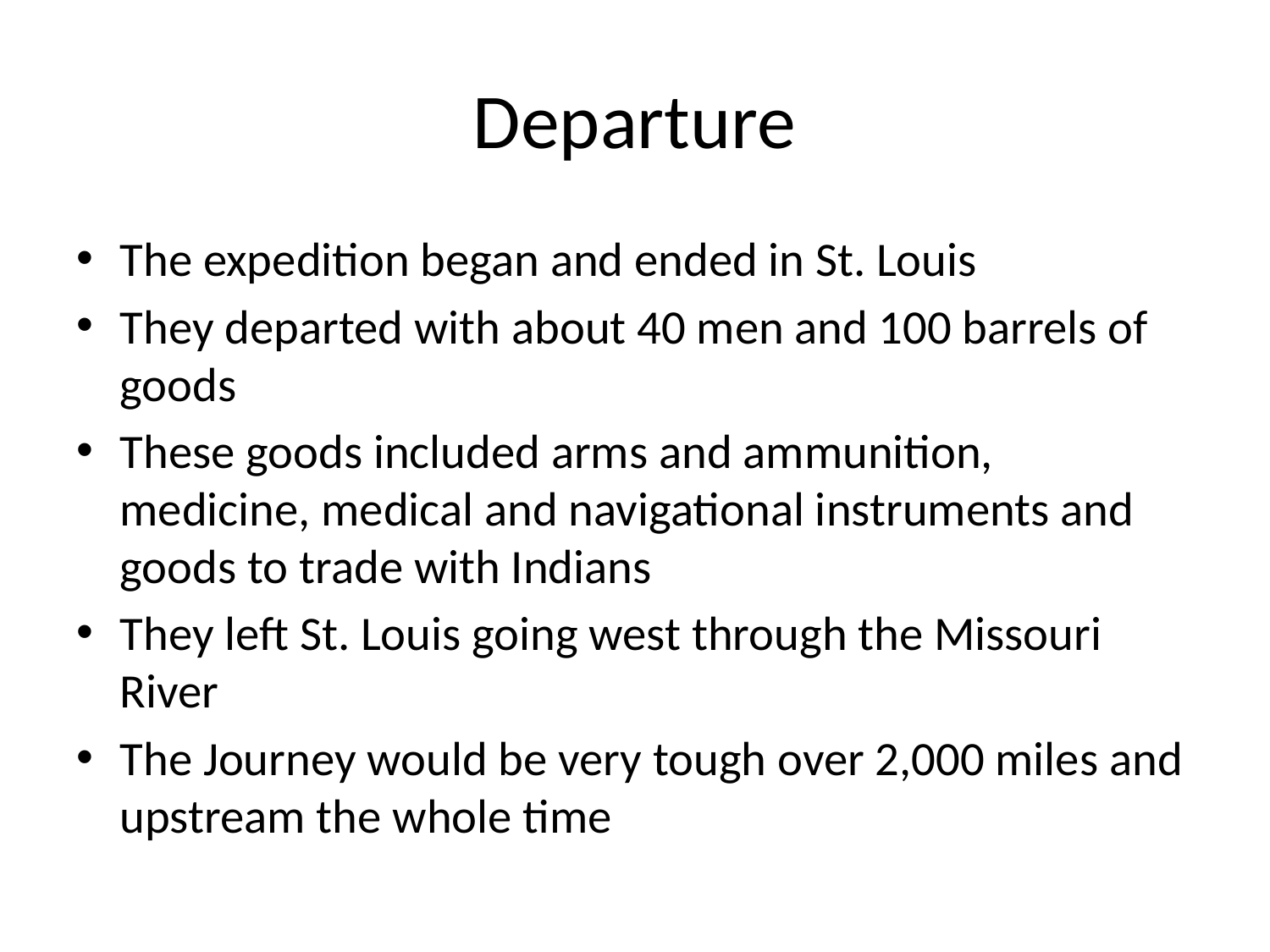

# Departure
The expedition began and ended in St. Louis
They departed with about 40 men and 100 barrels of goods
These goods included arms and ammunition, medicine, medical and navigational instruments and goods to trade with Indians
They left St. Louis going west through the Missouri River
The Journey would be very tough over 2,000 miles and upstream the whole time